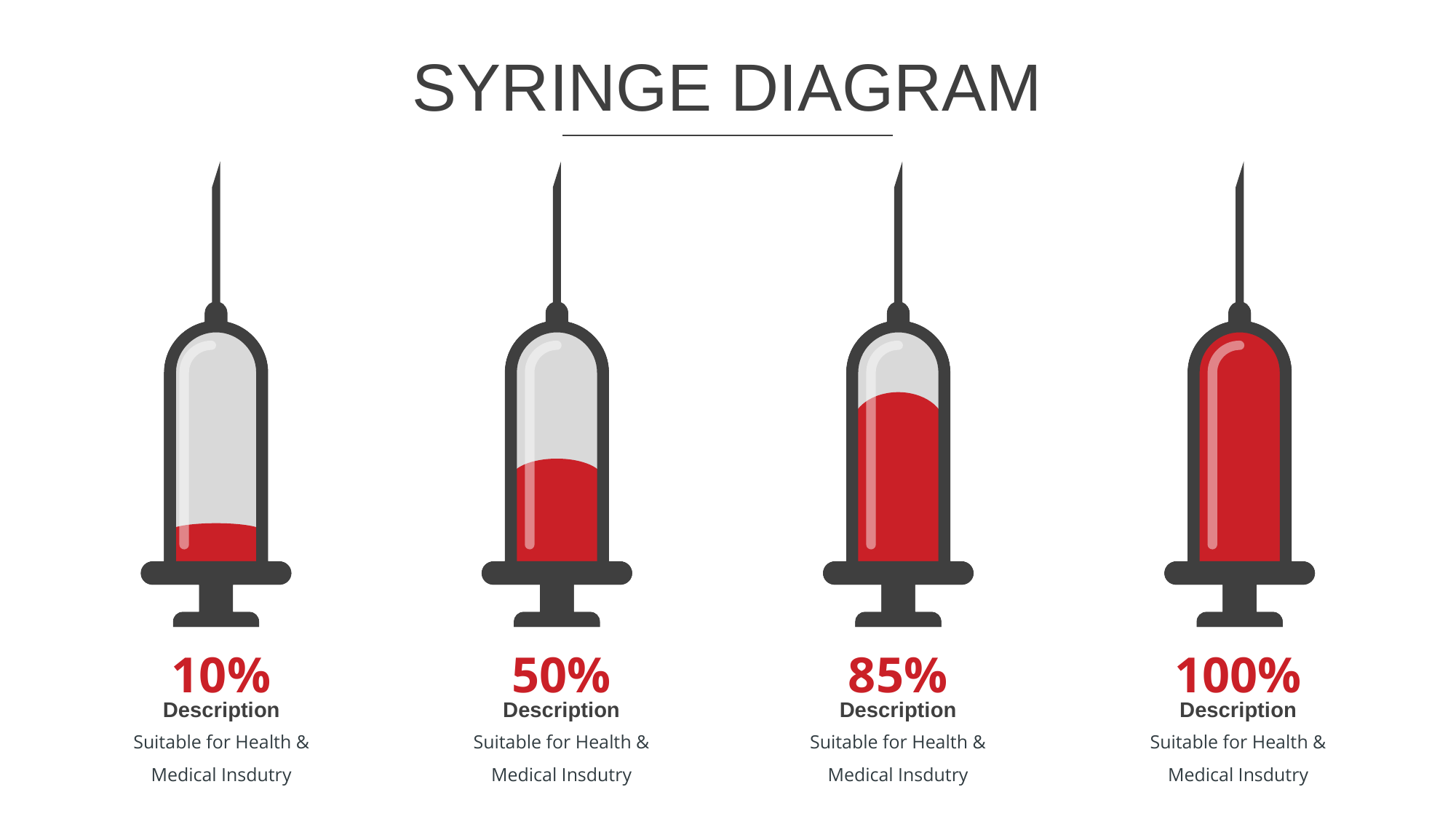

# SYRINGE DIAGRAM

10%
50%
85%
100%
Description
Description
Description
Description
Suitable for Health & Medical Insdutry
Suitable for Health & Medical Insdutry
Suitable for Health & Medical Insdutry
Suitable for Health & Medical Insdutry